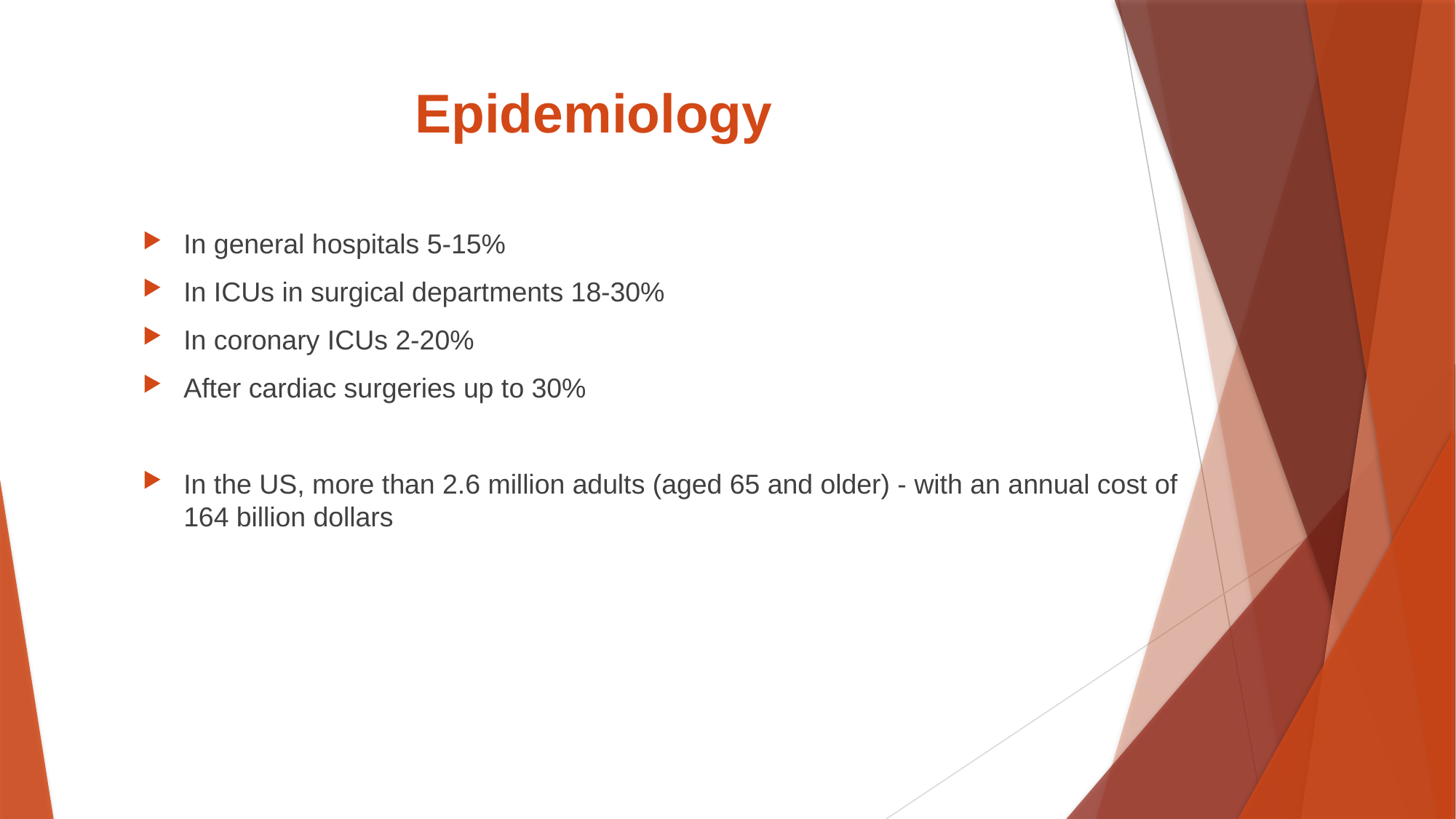

# Epidemiology
In general hospitals 5-15%
In ICUs in surgical departments 18-30%
In coronary ICUs 2-20%
After cardiac surgeries up to 30%

In the US, more than 2.6 million adults (aged 65 and older) - with an annual cost of 164 billion dollars